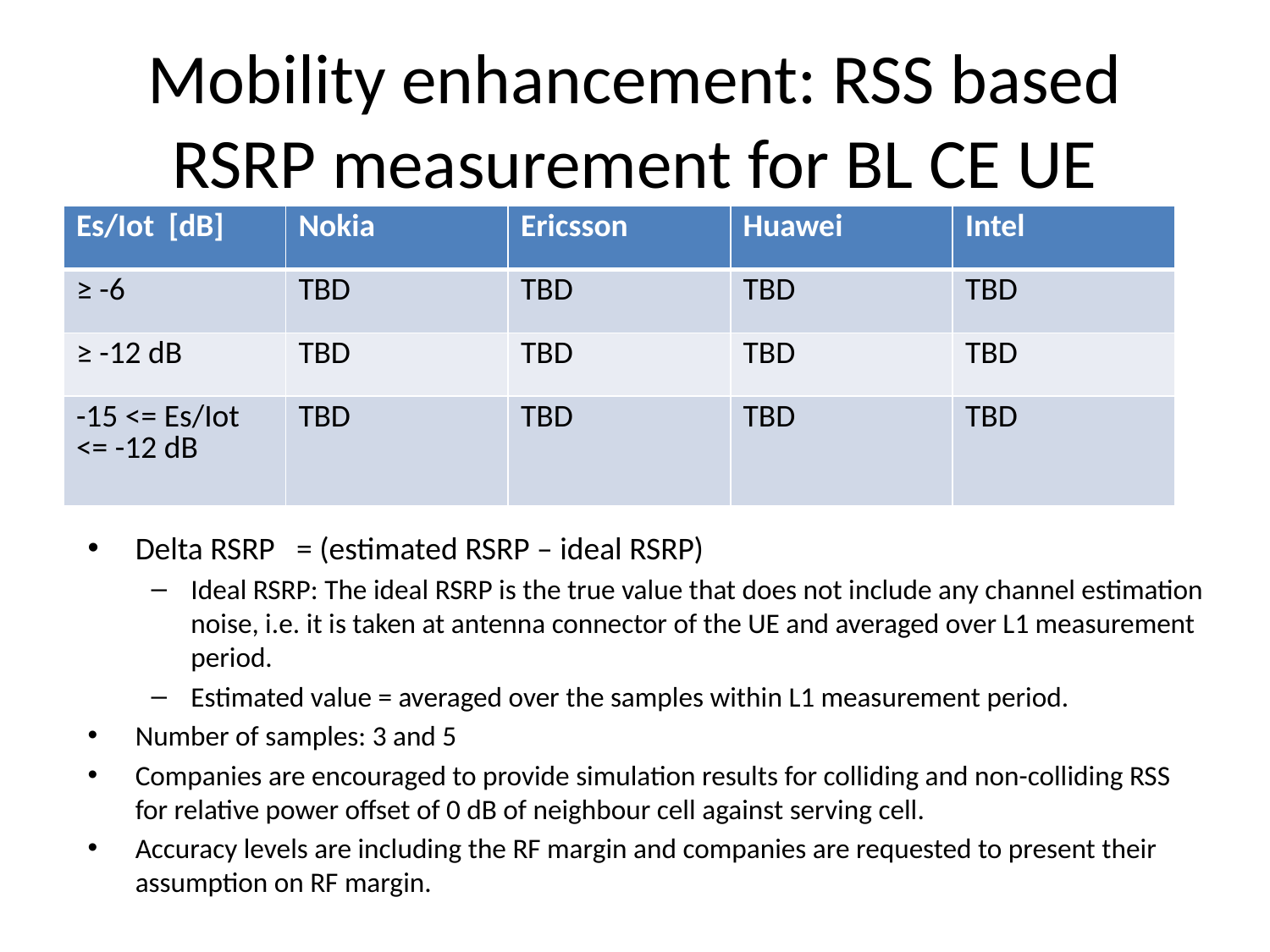

# Mobility enhancement: RSS based RSRP measurement for BL CE UE

Delta RSRP   = (estimated RSRP – ideal RSRP)
Ideal RSRP: The ideal RSRP is the true value that does not include any channel estimation noise, i.e. it is taken at antenna connector of the UE and averaged over L1 measurement period.
Estimated value = averaged over the samples within L1 measurement period.
Number of samples: 3 and 5
Companies are encouraged to provide simulation results for colliding and non-colliding RSS for relative power offset of 0 dB of neighbour cell against serving cell.
Accuracy levels are including the RF margin and companies are requested to present their assumption on RF margin.
| Es/Iot [dB] | Nokia | Ericsson | Huawei | Intel |
| --- | --- | --- | --- | --- |
| ≥ -6 | TBD | TBD | TBD | TBD |
| ≥ -12 dB | TBD | TBD | TBD | TBD |
| -15 <= Es/Iot <= -12 dB | TBD | TBD | TBD | TBD |